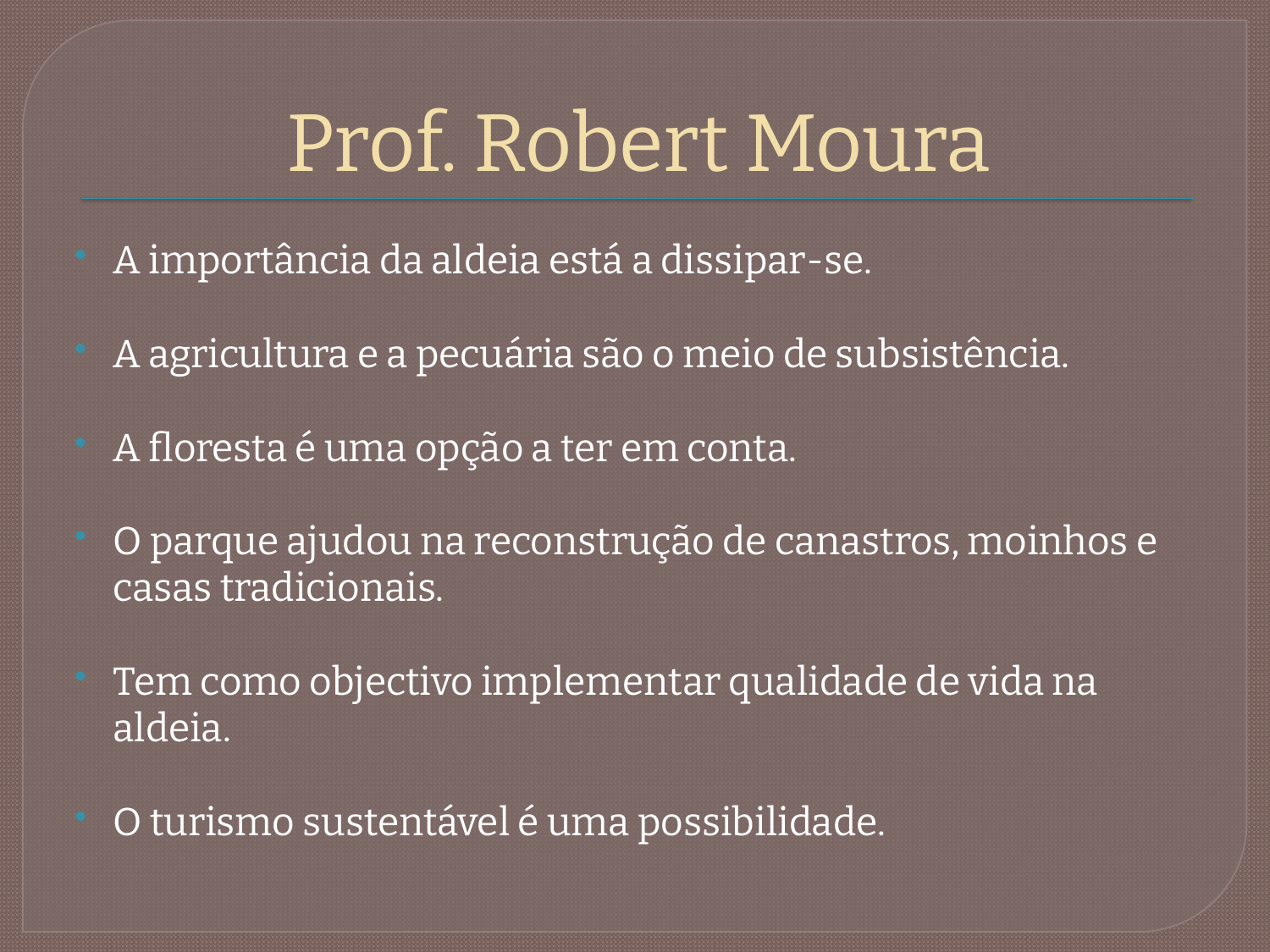

# Prof. Robert Moura
A importância da aldeia está a dissipar-se.

A agricultura e a pecuária são o meio de subsistência.

A floresta é uma opção a ter em conta.

O parque ajudou na reconstrução de canastros, moinhos e casas tradicionais.

Tem como objectivo implementar qualidade de vida na aldeia.

O turismo sustentável é uma possibilidade.